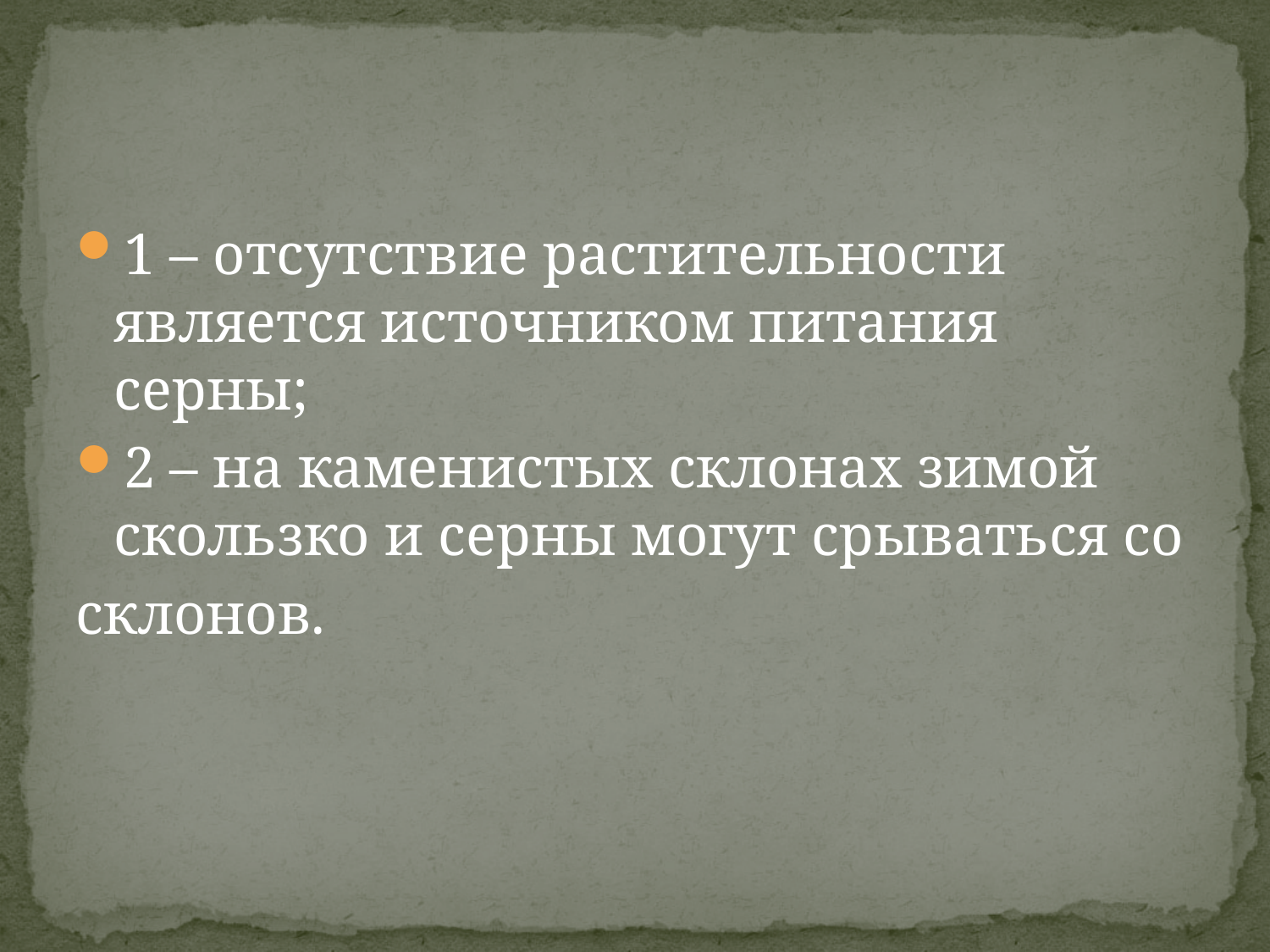

#
1 – отсутствие растительности является источником питания серны;
2 – на каменистых склонах зимой скользко и серны могут срываться со
склонов.